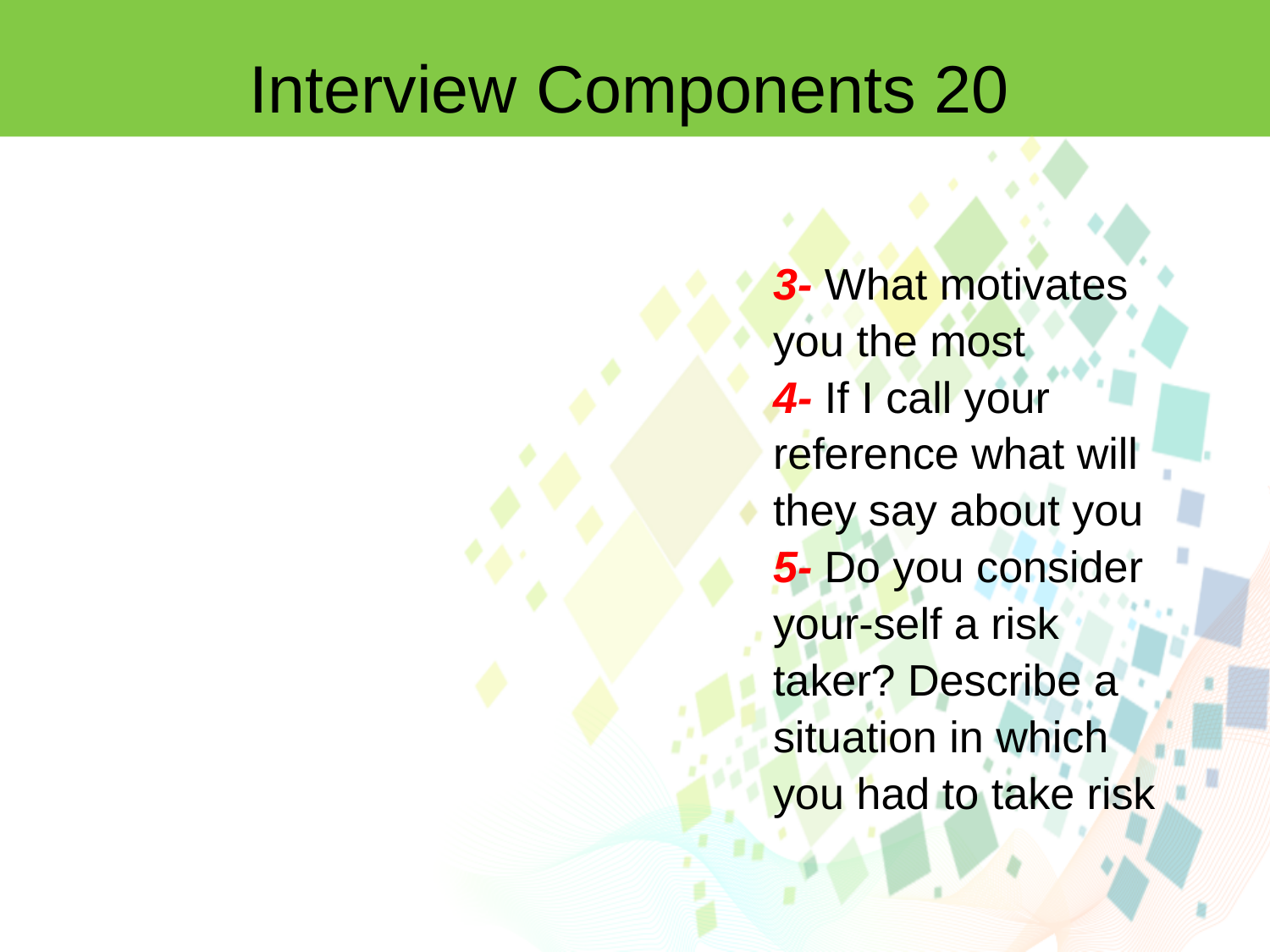

Interview Components 20
3- What motivates you the most
4- If I call your reference what will they say about you
5- Do you consider your-self a risk taker? Describe a situation in which you had to take risk